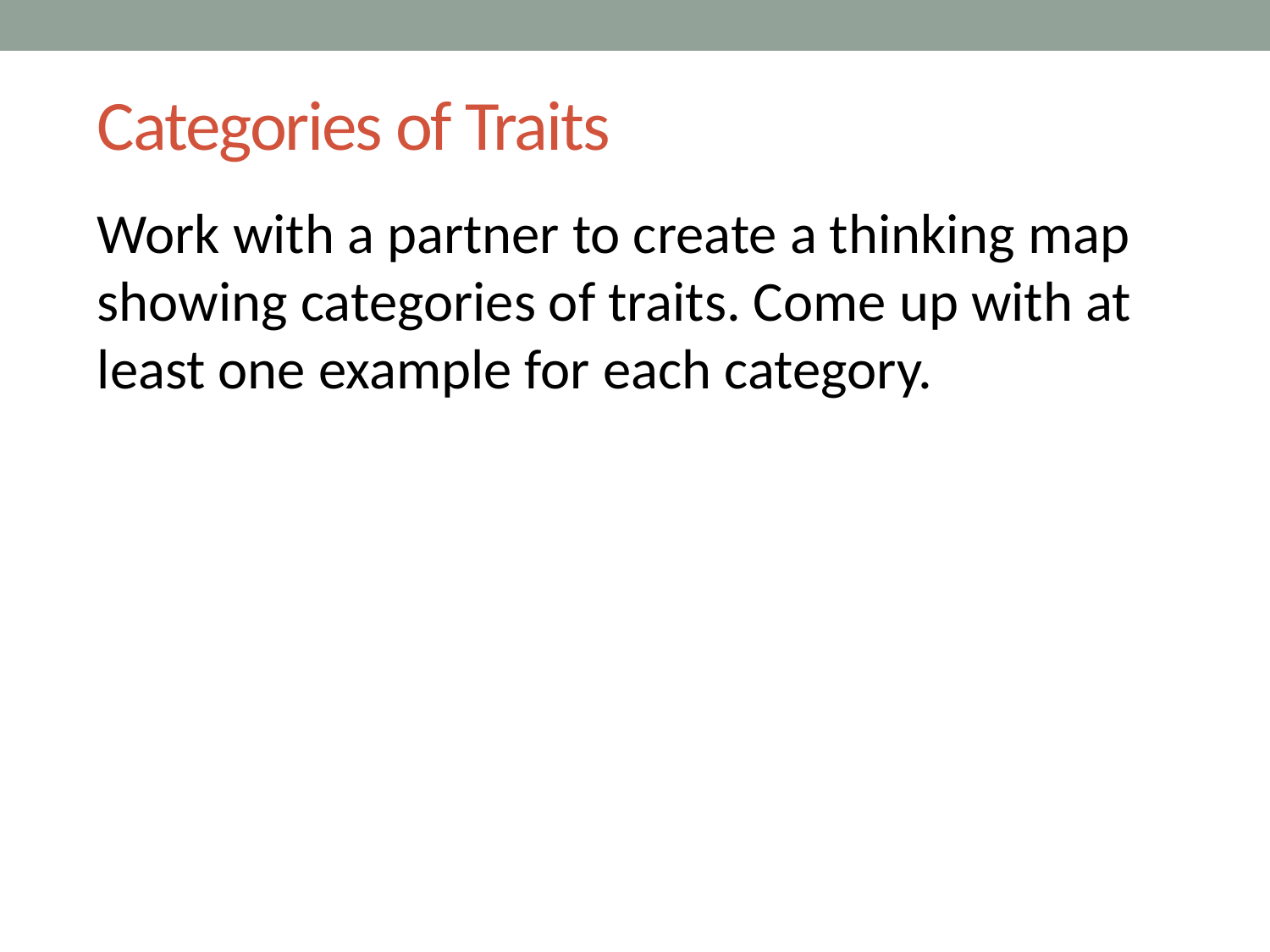

# Categories of Traits
Work with a partner to create a thinking map showing categories of traits. Come up with at least one example for each category.